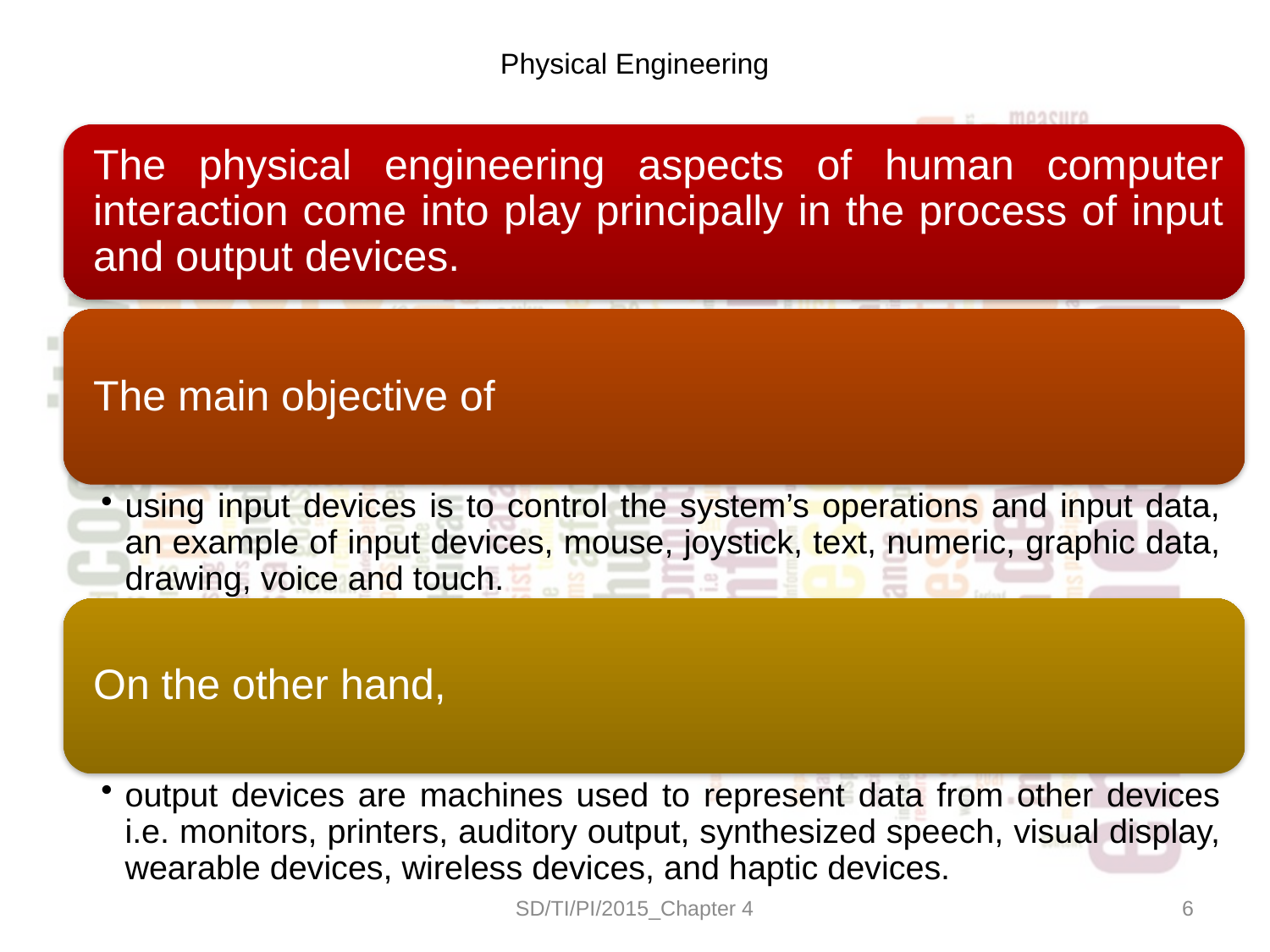

# Physical Engineering
The physical engineering aspects of human computer interaction come into play principally in the process of input and output devices.
The main objective of
using input devices is to control the system’s operations and input data, an example of input devices, mouse, joystick, text, numeric, graphic data, drawing, voice and touch.
On the other hand,
output devices are machines used to represent data from other devices i.e. monitors, printers, auditory output, synthesized speech, visual display, wearable devices, wireless devices, and haptic devices.
SD/TI/PI/2015_Chapter 4
6